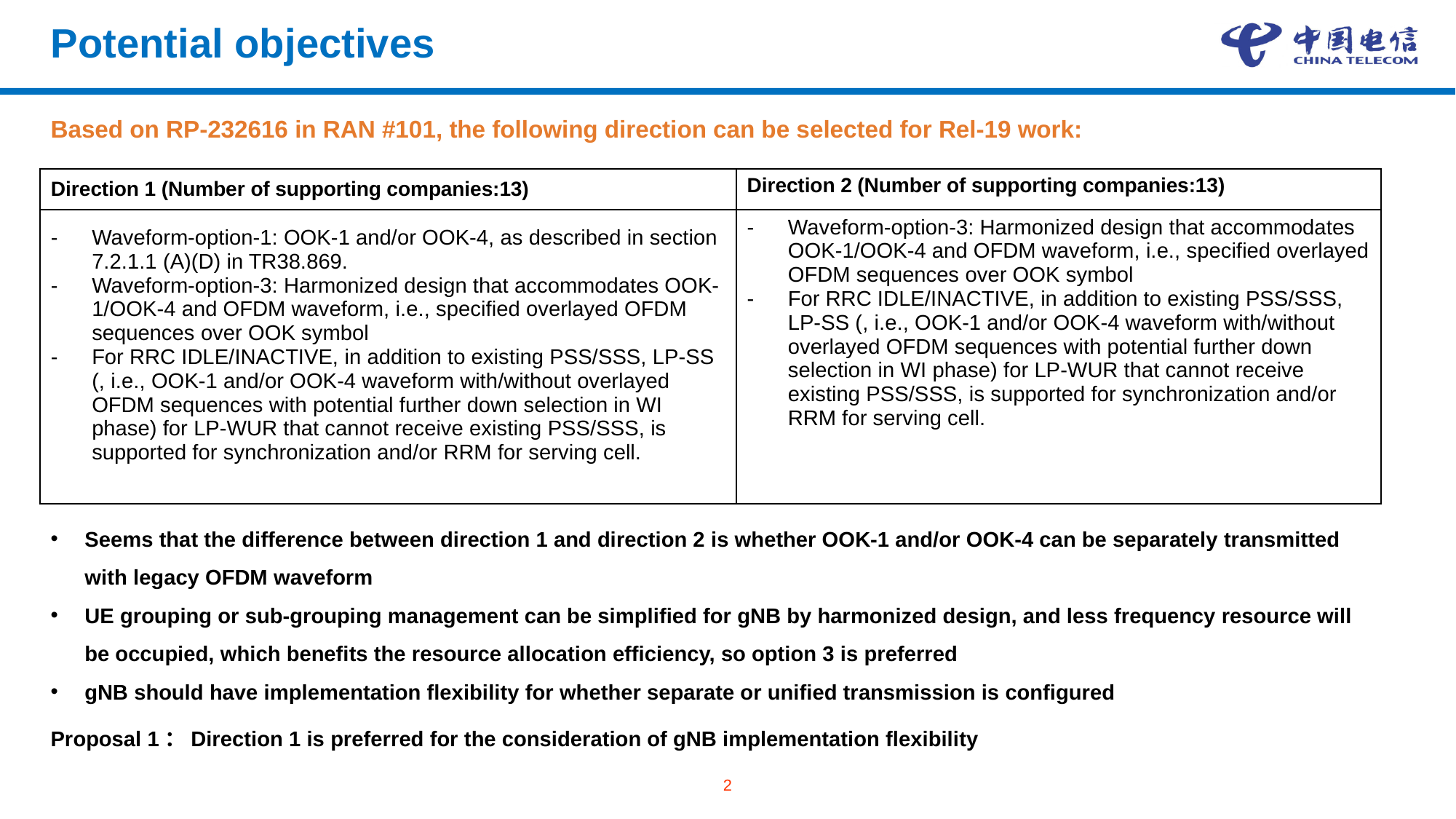

# Potential objectives
Based on RP-232616 in RAN #101, the following direction can be selected for Rel-19 work:
| Direction 1 (Number of supporting companies:13) | Direction 2 (Number of supporting companies:13) |
| --- | --- |
| Waveform-option-1: OOK-1 and/or OOK-4, as described in section 7.2.1.1 (A)(D) in TR38.869. Waveform-option-3: Harmonized design that accommodates OOK-1/OOK-4 and OFDM waveform, i.e., specified overlayed OFDM sequences over OOK symbol For RRC IDLE/INACTIVE, in addition to existing PSS/SSS, LP-SS (, i.e., OOK-1 and/or OOK-4 waveform with/without overlayed OFDM sequences with potential further down selection in WI phase) for LP-WUR that cannot receive existing PSS/SSS, is supported for synchronization and/or RRM for serving cell. | Waveform-option-3: Harmonized design that accommodates OOK-1/OOK-4 and OFDM waveform, i.e., specified overlayed OFDM sequences over OOK symbol For RRC IDLE/INACTIVE, in addition to existing PSS/SSS, LP-SS (, i.e., OOK-1 and/or OOK-4 waveform with/without overlayed OFDM sequences with potential further down selection in WI phase) for LP-WUR that cannot receive existing PSS/SSS, is supported for synchronization and/or RRM for serving cell. |
Seems that the difference between direction 1 and direction 2 is whether OOK-1 and/or OOK-4 can be separately transmitted with legacy OFDM waveform
UE grouping or sub-grouping management can be simplified for gNB by harmonized design, and less frequency resource will be occupied, which benefits the resource allocation efficiency, so option 3 is preferred
gNB should have implementation flexibility for whether separate or unified transmission is configured
Proposal 1：Direction 1 is preferred for the consideration of gNB implementation flexibility
2